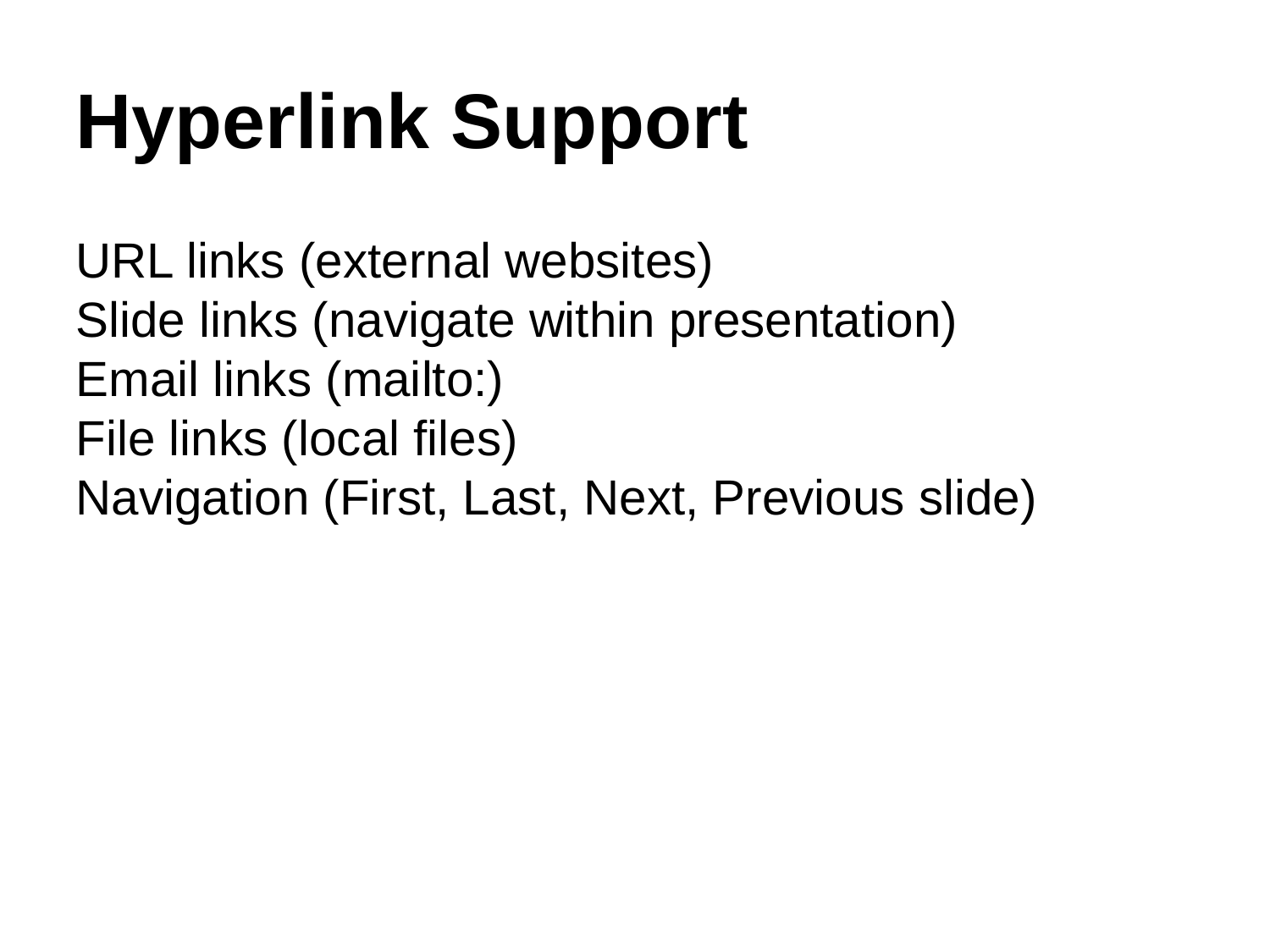

Hyperlink Support
URL links (external websites)
Slide links (navigate within presentation)
Email links (mailto:)
File links (local files)
Navigation (First, Last, Next, Previous slide)